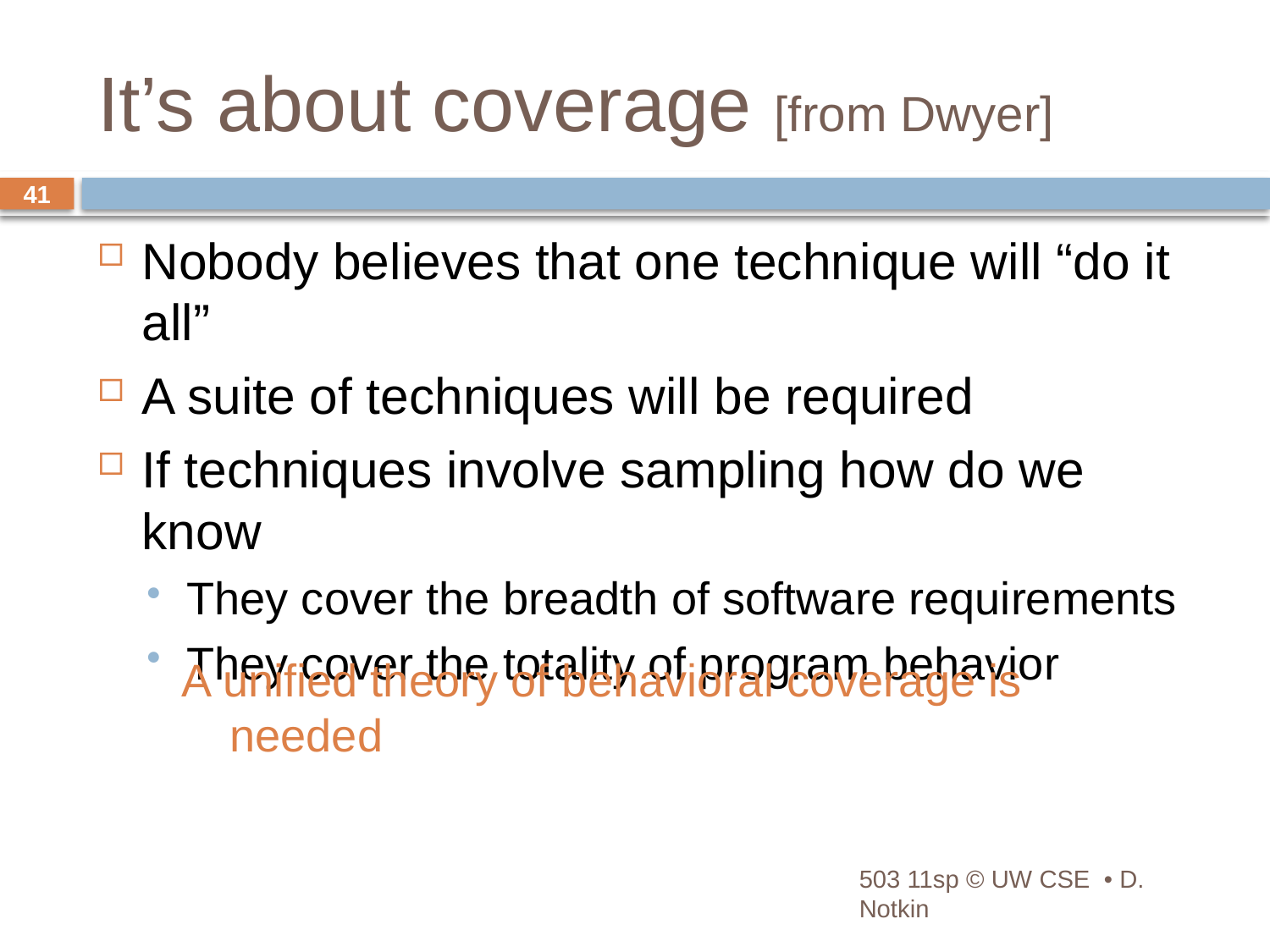

# It’s about coverage [from Dwyer]
41
Nobody believes that one technique will “do it all”
A suite of techniques will be required
If techniques involve sampling how do we know
They cover the breadth of software requirements
They cover the totality of program behavior
A unified theory of behavioral coverage is needed
503 11sp © UW CSE  • D. Notkin